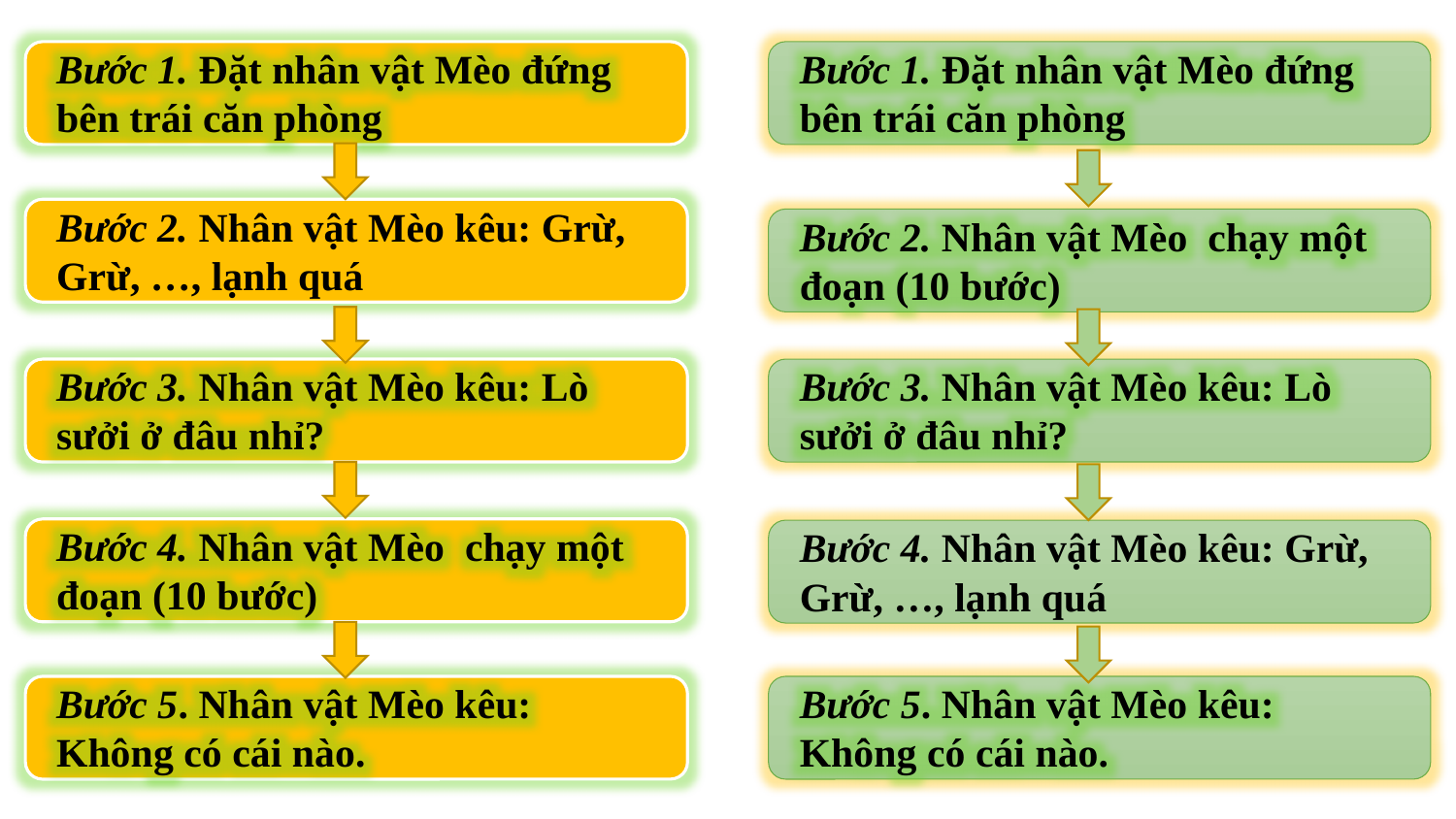

Bước 1. Đặt nhân vật Mèo đứng bên trái căn phòng
Bước 1. Đặt nhân vật Mèo đứng bên trái căn phòng

Bước 2. Nhân vật Mèo kêu: Grừ, Grừ, …, lạnh quá

Bước 2. Nhân vật Mèo  chạy một đoạn (10 bước)

Bước 3. Nhân vật Mèo kêu: Lò sưởi ở đâu nhỉ?
Bước 3. Nhân vật Mèo kêu: Lò sưởi ở đâu nhỉ?

Bước 4. Nhân vật Mèo  chạy một đoạn (10 bước)
Bước 4. Nhân vật Mèo kêu: Grừ, Grừ, …, lạnh quá

Bước 5. Nhân vật Mèo kêu: Không có cái nào.
Bước 5. Nhân vật Mèo kêu: Không có cái nào.